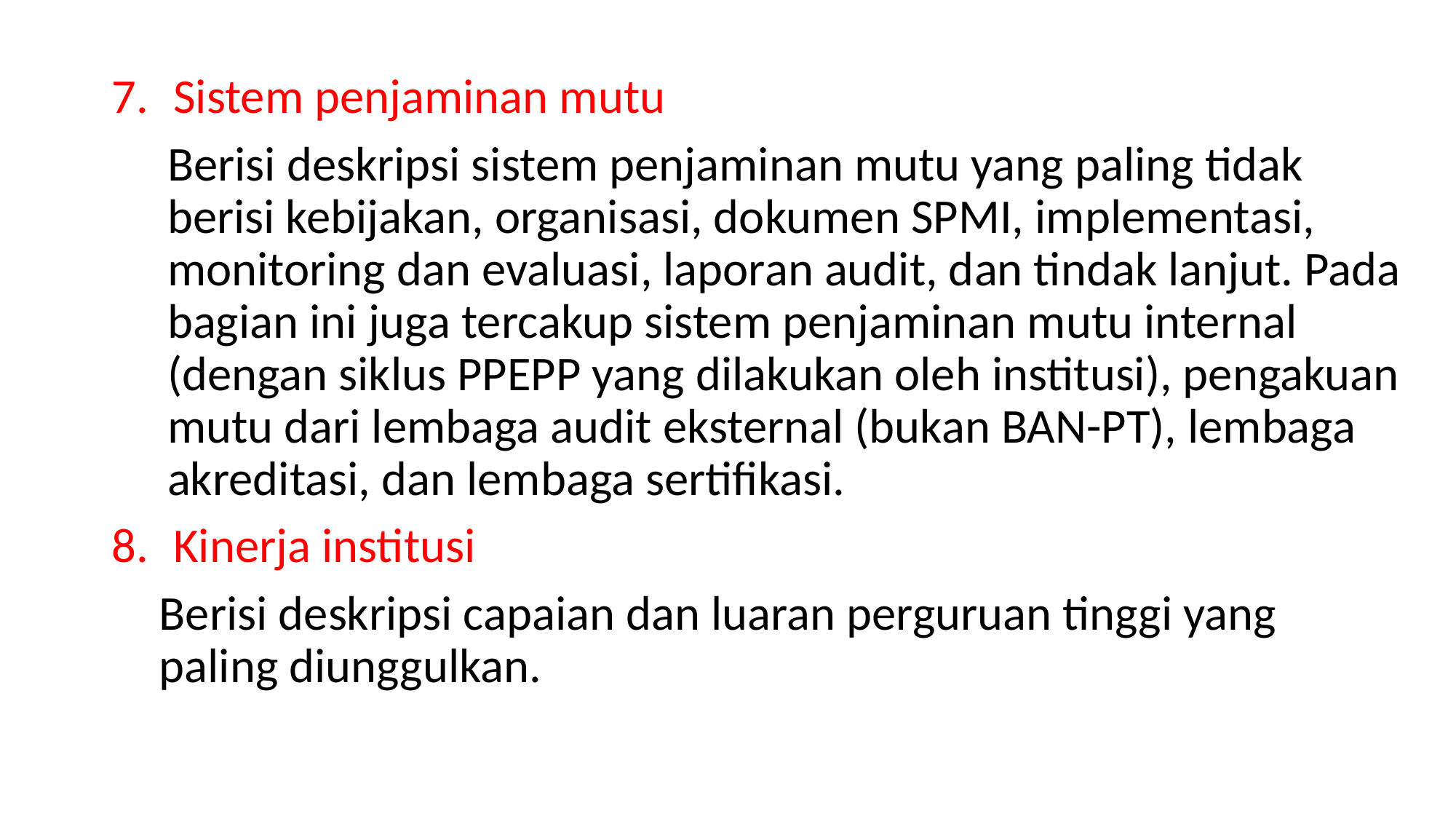

Sistem penjaminan mutu
Berisi deskripsi sistem penjaminan mutu yang paling tidak berisi kebijakan, organisasi, dokumen SPMI, implementasi, monitoring dan evaluasi, laporan audit, dan tindak lanjut. Pada bagian ini juga tercakup sistem penjaminan mutu internal (dengan siklus PPEPP yang dilakukan oleh institusi), pengakuan mutu dari lembaga audit eksternal (bukan BAN-PT), lembaga akreditasi, dan lembaga sertifikasi.
Kinerja institusi
Berisi deskripsi capaian dan luaran perguruan tinggi yang paling diunggulkan.